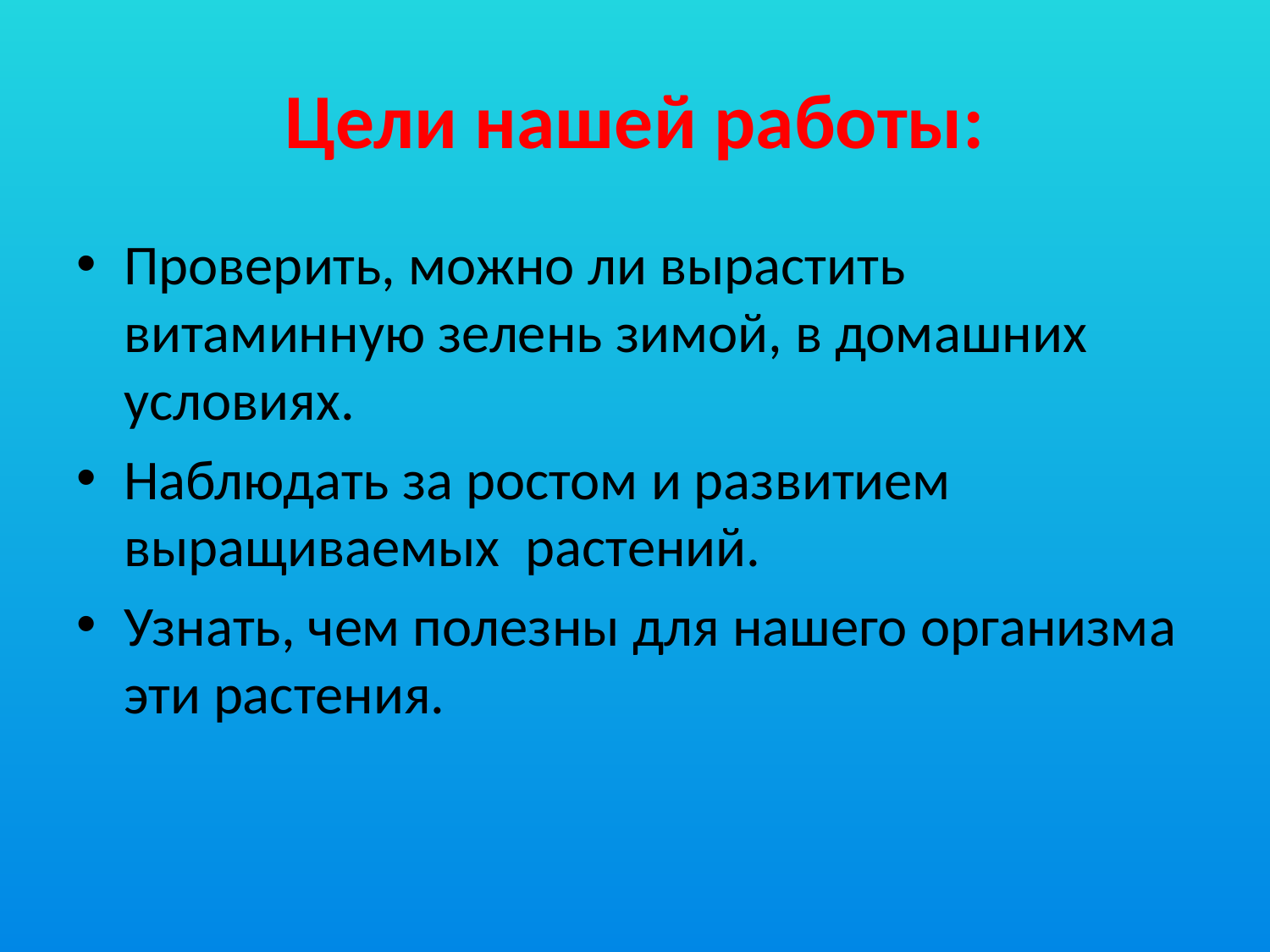

# Цели нашей работы:
Проверить, можно ли вырастить витаминную зелень зимой, в домашних условиях.
Наблюдать за ростом и развитием выращиваемых  растений.
Узнать, чем полезны для нашего организма эти растения.